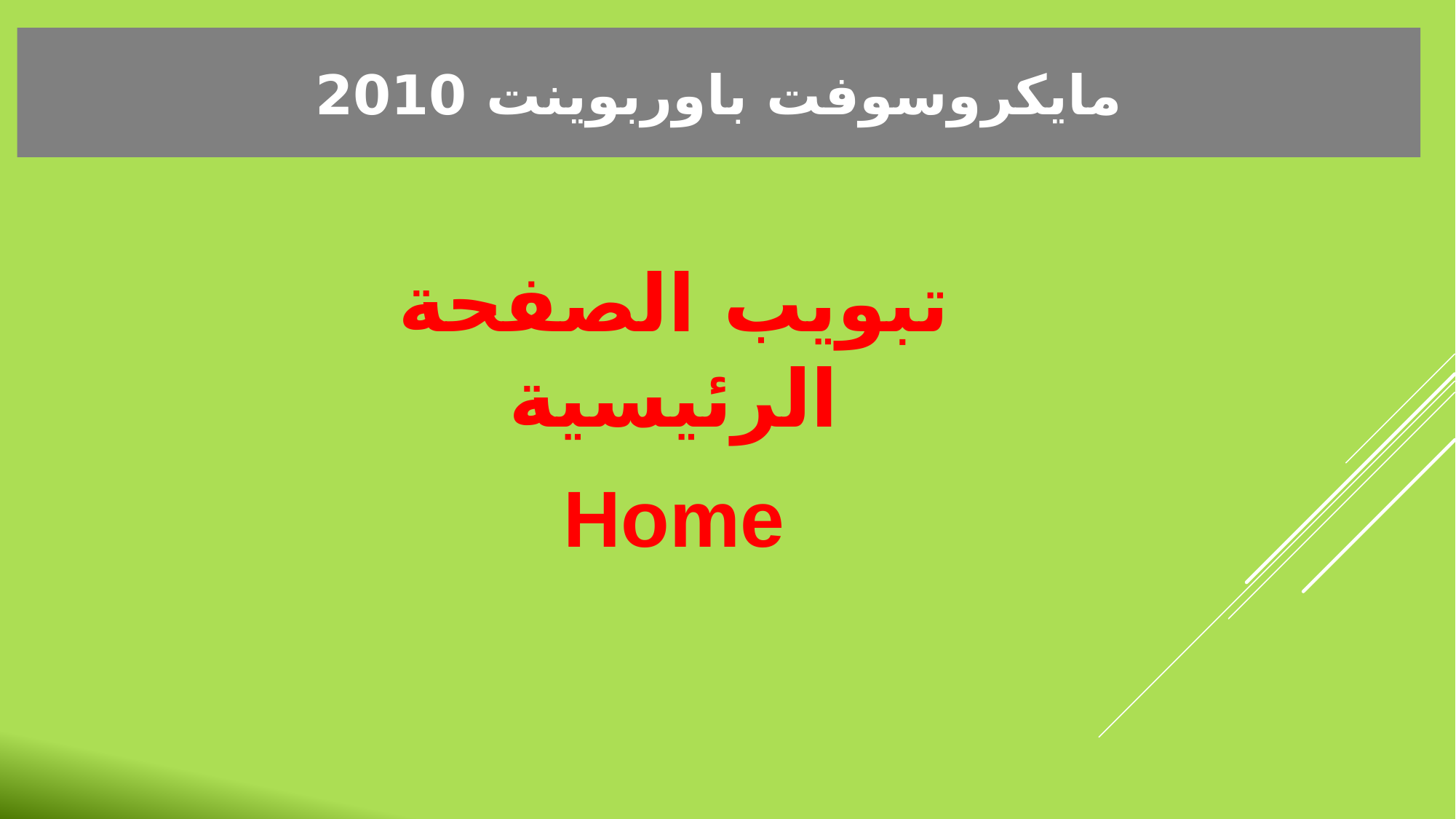

مايكروسوفت باوربوينت 2010
تبويب الصفحة الرئيسية
Home